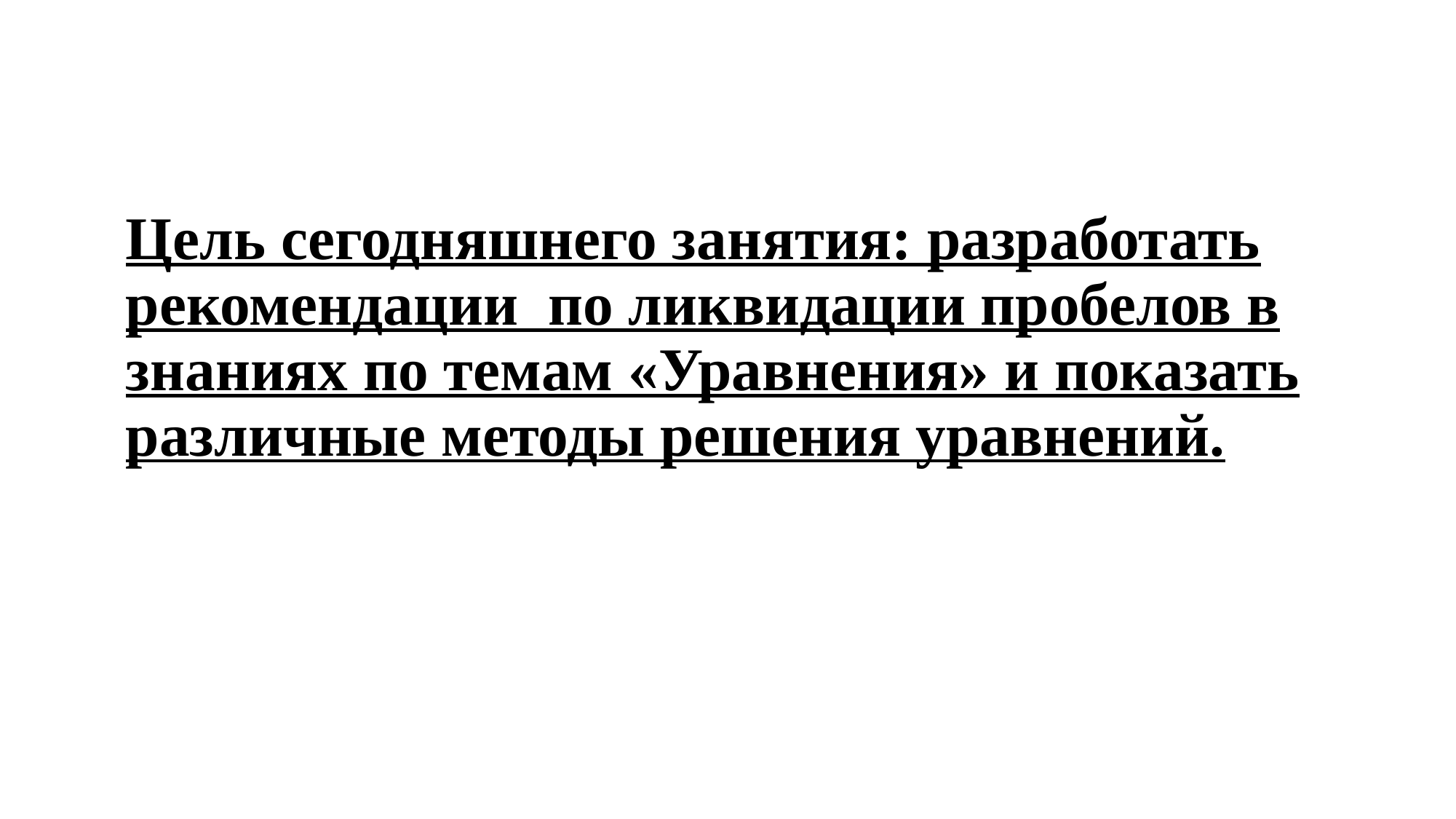

#
Цель сегодняшнего занятия: разработать рекомендации  по ликвидации пробелов в знаниях по темам «Уравнения» и показать различные методы решения уравнений.